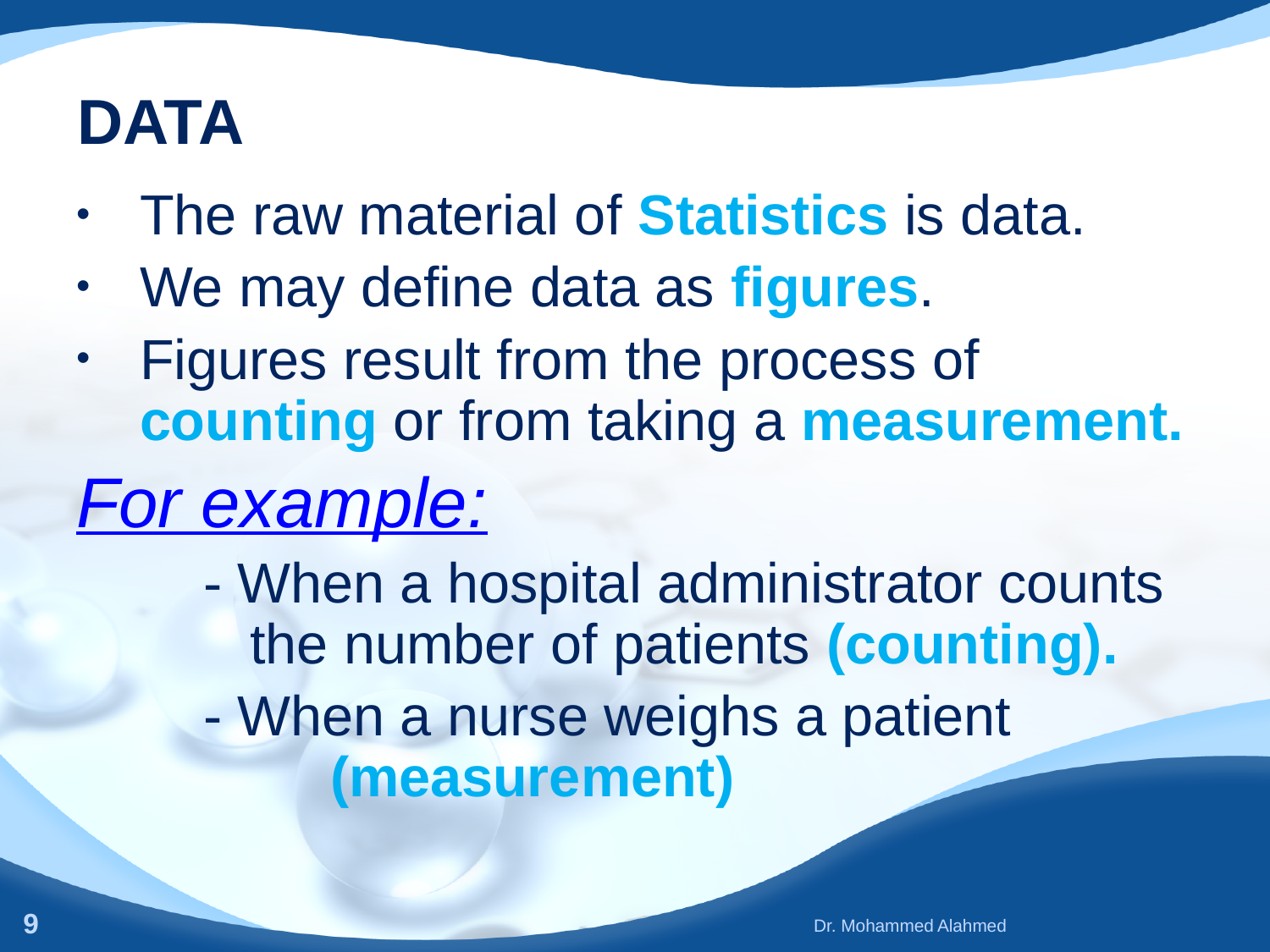

# DATA
The raw material of Statistics is data.
We may define data as figures.
Figures result from the process of counting or from taking a measurement.
For example:
	- When a hospital administrator counts 	   the number of patients (counting).
	- When a nurse weighs a patient 			(measurement)

9
Dr. Mohammed Alahmed